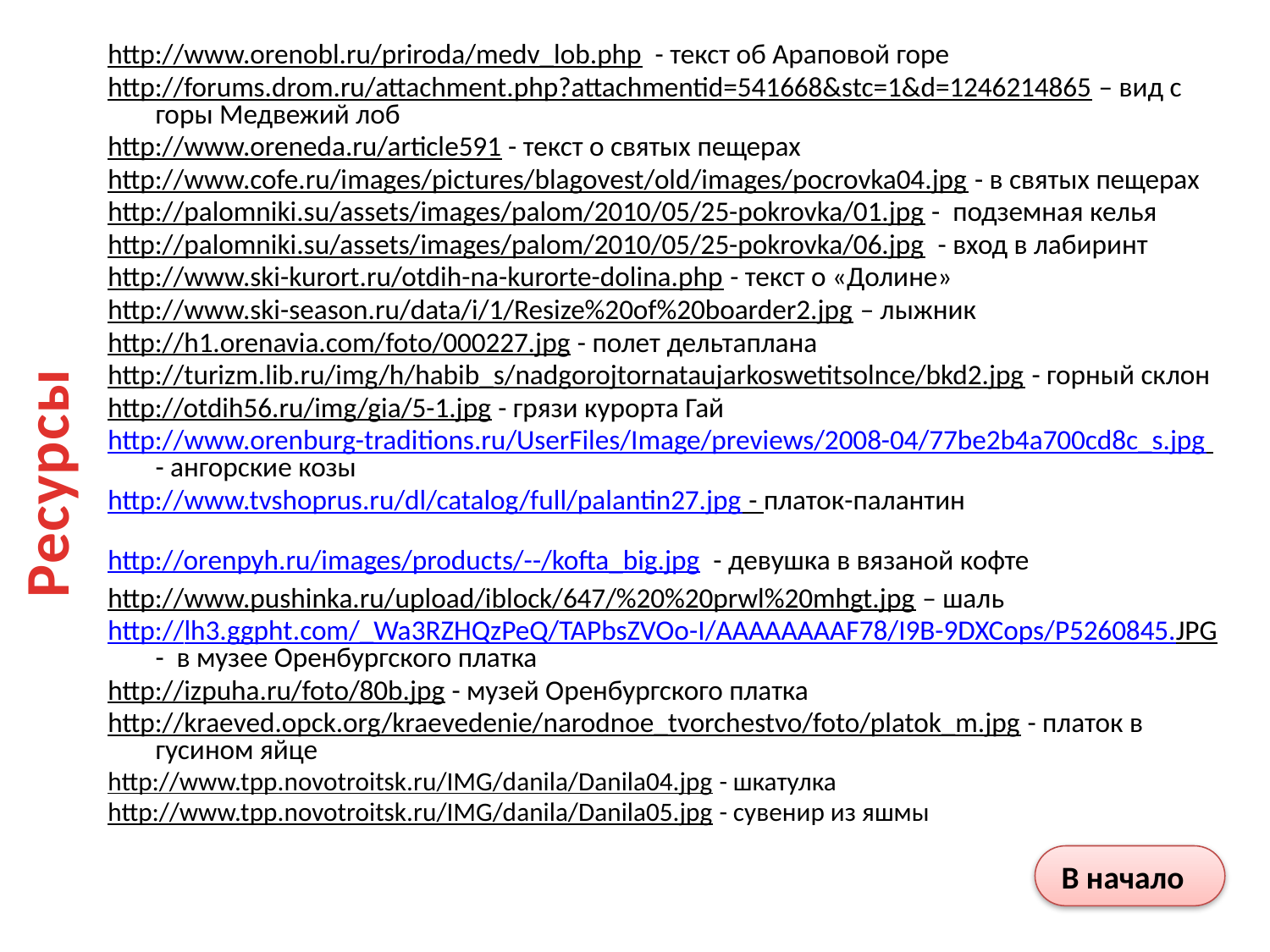

http://www.orenobl.ru/priroda/medv_lob.php  - текст об Араповой горе
http://forums.drom.ru/attachment.php?attachmentid=541668&stc=1&d=1246214865 – вид с горы Медвежий лоб
http://www.oreneda.ru/article591 - текст о святых пещерах
http://www.cofe.ru/images/pictures/blagovest/old/images/pocrovka04.jpg - в святых пещерах
http://palomniki.su/assets/images/palom/2010/05/25-pokrovka/01.jpg -  подземная келья
http://palomniki.su/assets/images/palom/2010/05/25-pokrovka/06.jpg  - вход в лабиринт
http://www.ski-kurort.ru/otdih-na-kurorte-dolina.php - текст о «Долине»
http://www.ski-season.ru/data/i/1/Resize%20of%20boarder2.jpg – лыжник
http://h1.orenavia.com/foto/000227.jpg - полет дельтаплана
http://turizm.lib.ru/img/h/habib_s/nadgorojtornataujarkoswetitsolnce/bkd2.jpg - горный склон
http://otdih56.ru/img/gia/5-1.jpg - грязи курорта Гай
http://www.orenburg-traditions.ru/UserFiles/Image/previews/2008-04/77be2b4a700cd8c_s.jpg  - ангорские козы
http://www.tvshoprus.ru/dl/catalog/full/palantin27.jpg - платок-палантин
http://orenpyh.ru/images/products/--/kofta_big.jpg - девушка в вязаной кофте
http://www.pushinka.ru/upload/iblock/647/%20%20prwl%20mhgt.jpg – шаль
http://lh3.ggpht.com/_Wa3RZHQzPeQ/TAPbsZVOo-I/AAAAAAAAF78/I9B-9DXCops/P5260845.JPG -  в музее Оренбургского платка
http://izpuha.ru/foto/80b.jpg - музей Оренбургского платка
http://kraeved.opck.org/kraevedenie/narodnoe_tvorchestvo/foto/platok_m.jpg - платок в гусином яйце
http://www.tpp.novotroitsk.ru/IMG/danila/Danila04.jpg - шкатулка
http://www.tpp.novotroitsk.ru/IMG/danila/Danila05.jpg - сувенир из яшмы

# Ресурсы
В начало